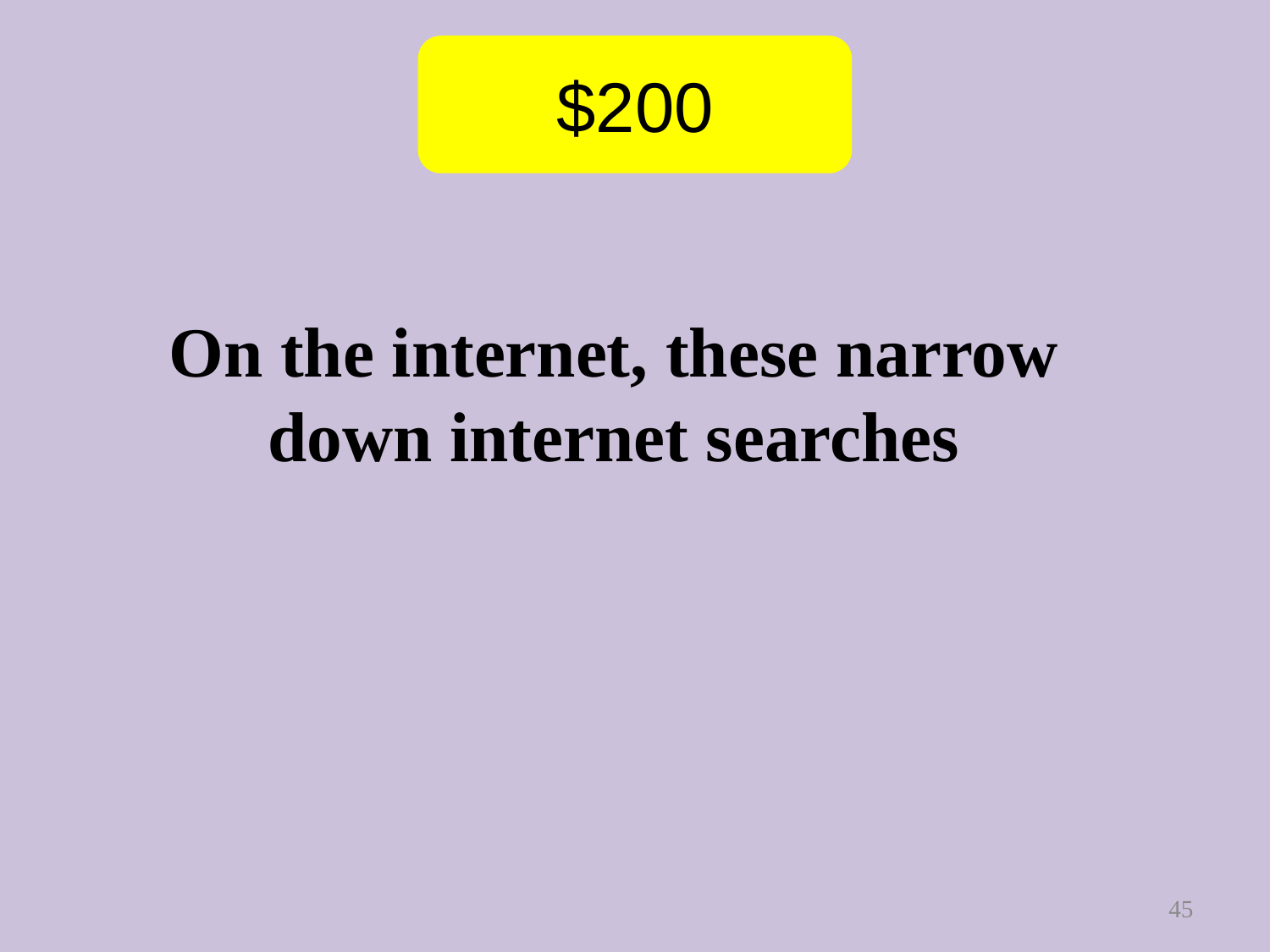

$200
On the internet, these narrow down internet searches

45